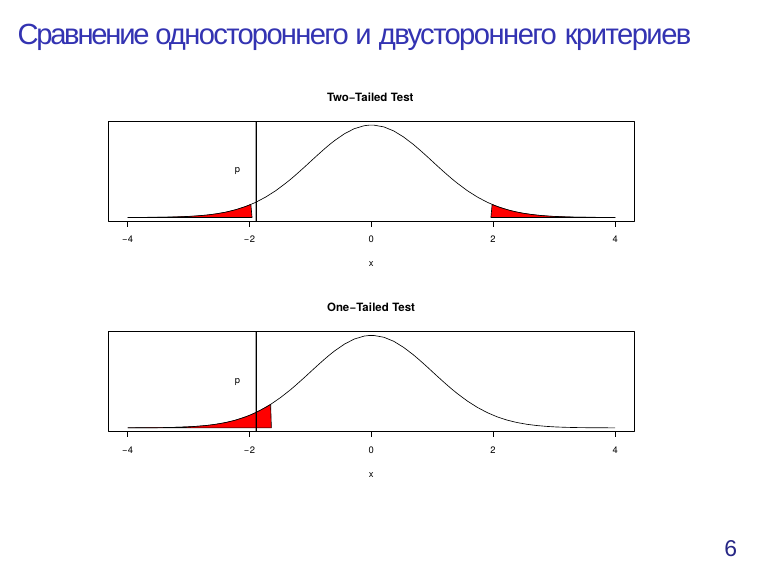

# Сравнение одностороннего и двустороннего критериев
Two−Tailed Test

p
−4
−2
0
2
4
x
One−Tailed Test

p
−4
−2
0
2
4
x
6